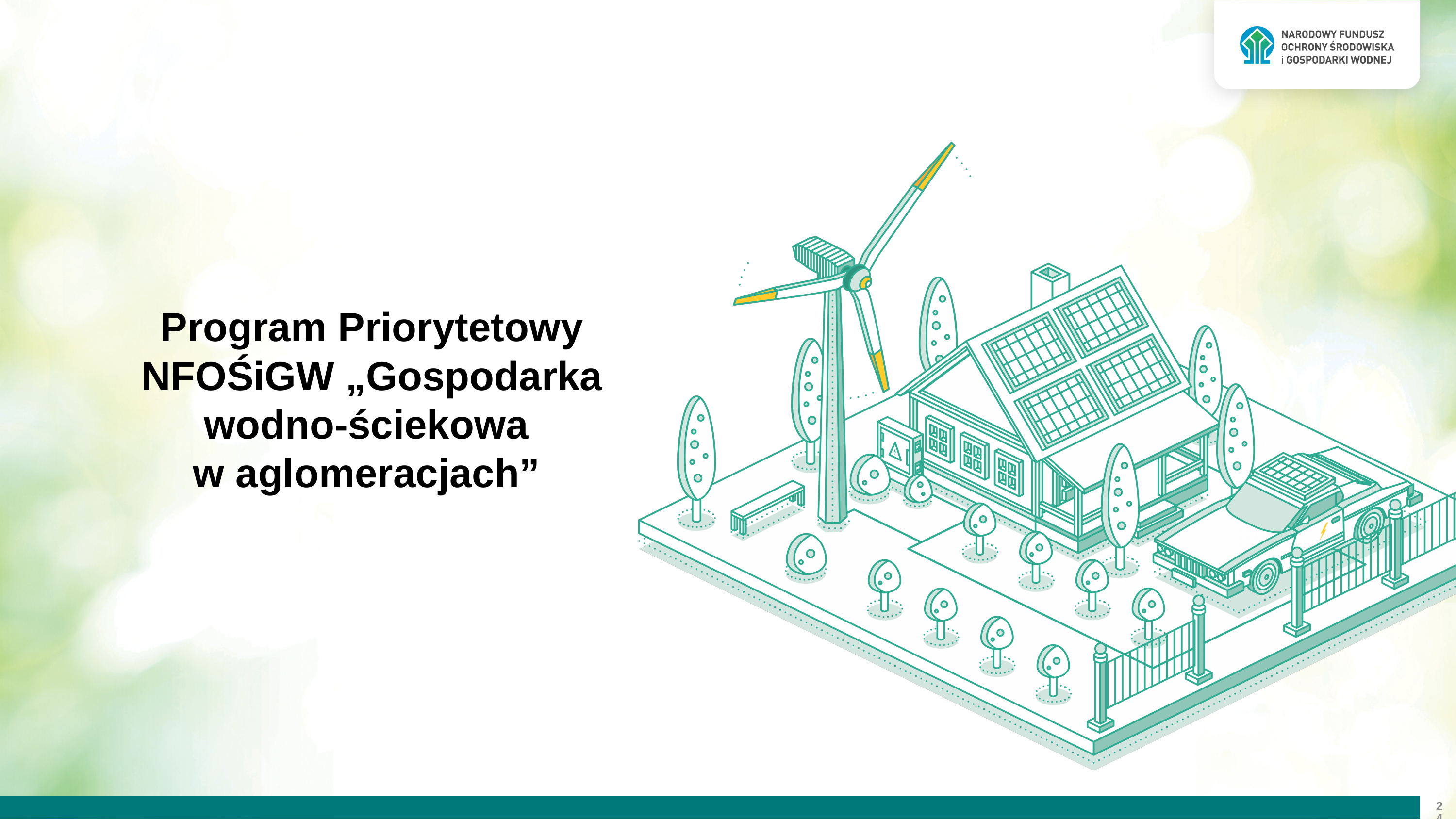

Program Priorytetowy NFOŚiGW „Gospodarka wodno-ściekowa
w aglomeracjach”
24